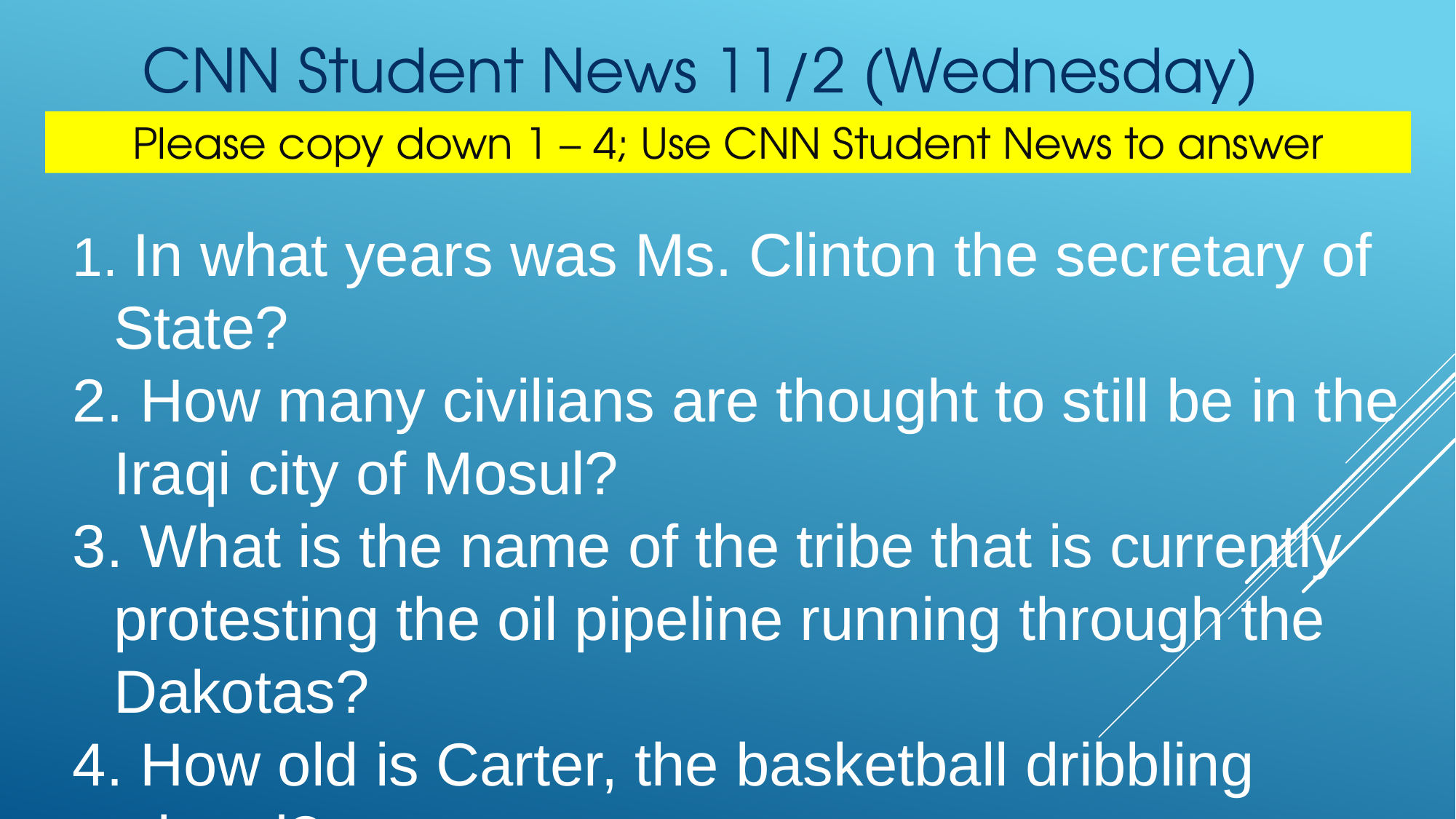

CNN Student News 11/2 (Wednesday)
Please copy down 1 – 4; Use CNN Student News to answer

 In what years was Ms. Clinton the secretary of State?
 How many civilians are thought to still be in the Iraqi city of Mosul?
 What is the name of the tribe that is currently protesting the oil pipeline running through the Dakotas?
 How old is Carter, the basketball dribbling wizard?